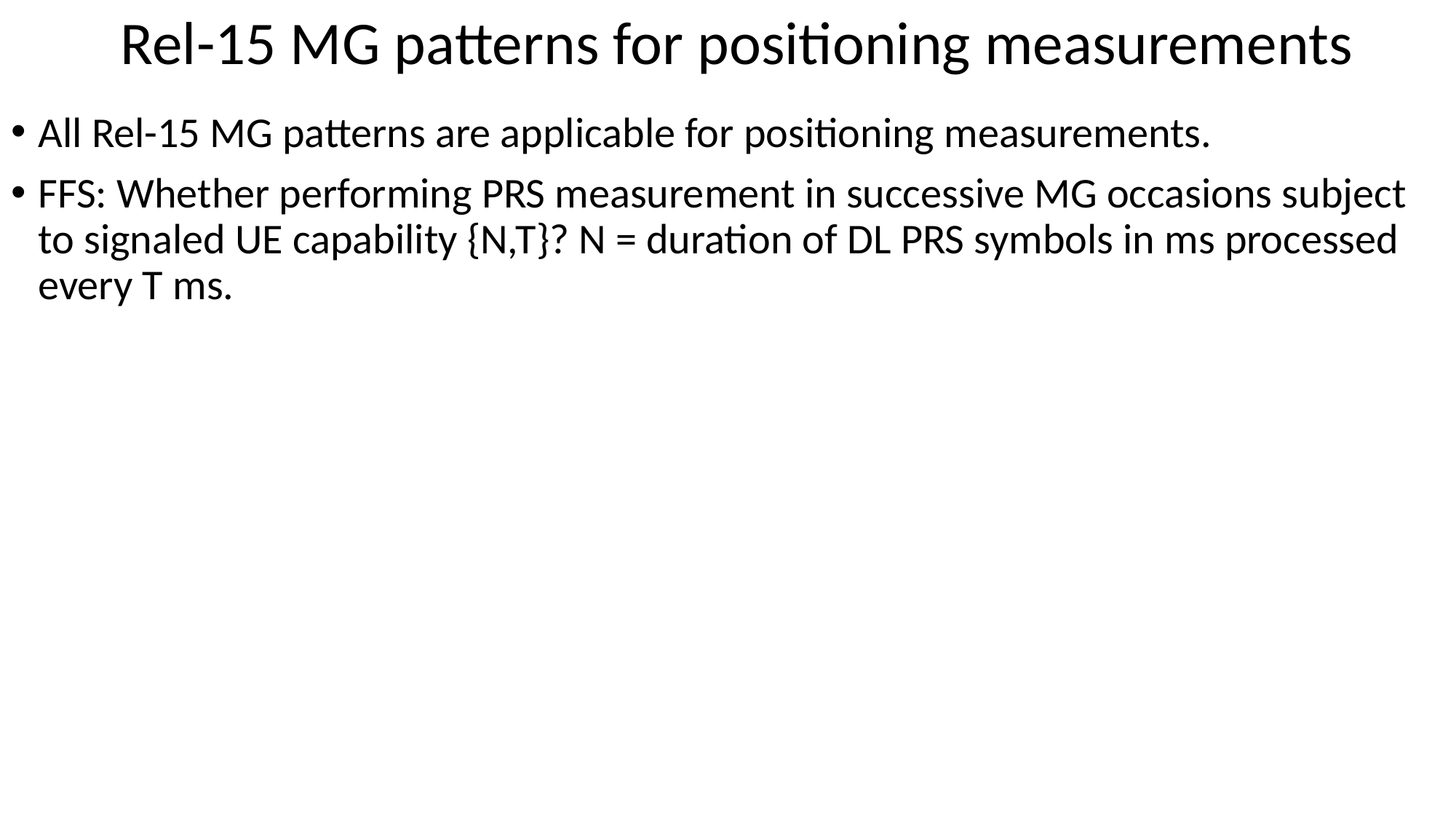

# Rel-15 MG patterns for positioning measurements
All Rel-15 MG patterns are applicable for positioning measurements.
FFS: Whether performing PRS measurement in successive MG occasions subject to signaled UE capability {N,T}? N = duration of DL PRS symbols in ms processed every T ms.